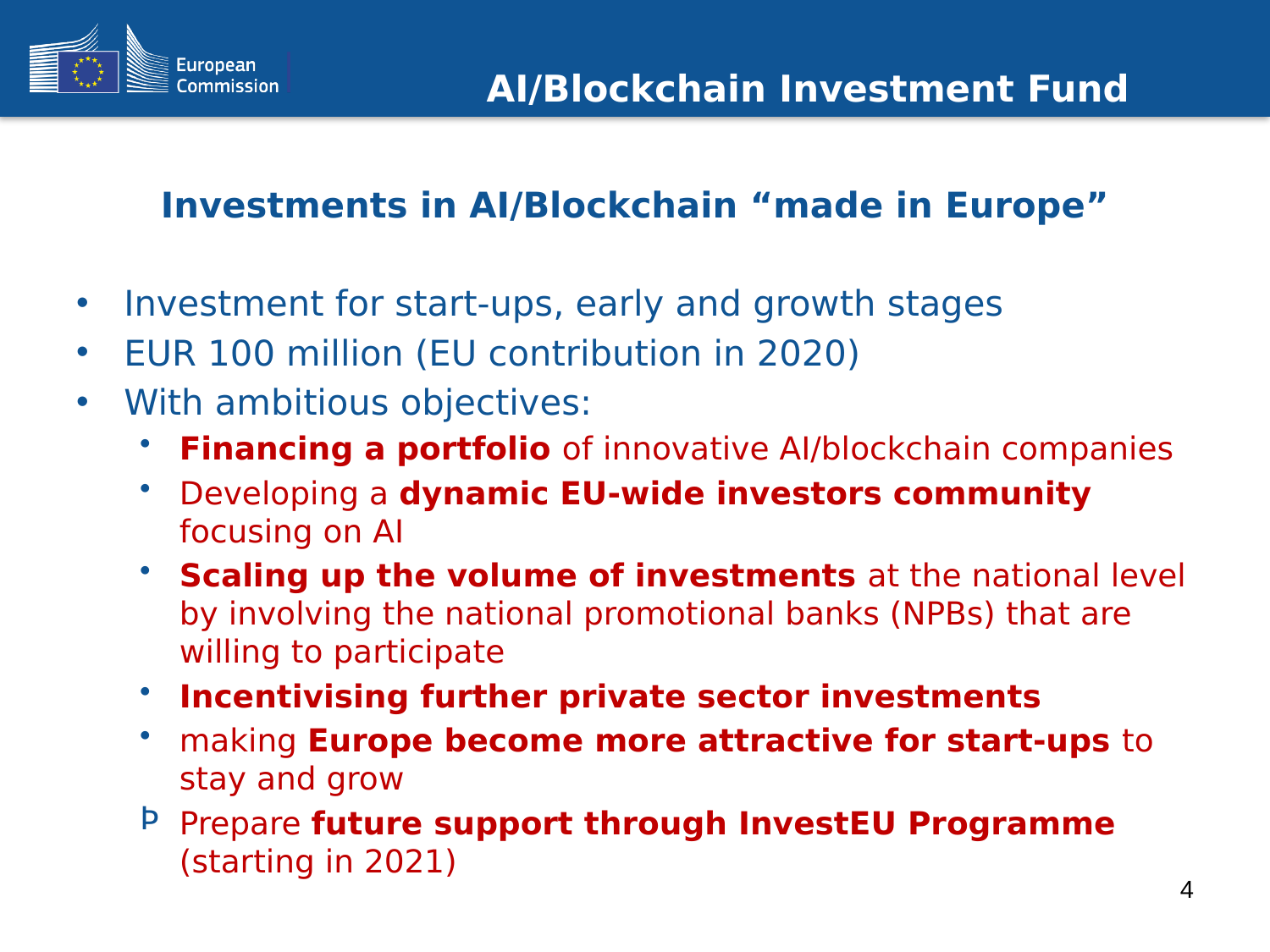

# AI/Blockchain Investment Fund
Investments in AI/Blockchain “made in Europe”

Investment for start-ups, early and growth stages
EUR 100 million (EU contribution in 2020)
With ambitious objectives:
Financing a portfolio of innovative AI/blockchain companies
Developing a dynamic EU-wide investors community focusing on AI
Scaling up the volume of investments at the national level by involving the national promotional banks (NPBs) that are willing to participate
Incentivising further private sector investments
making Europe become more attractive for start-ups to stay and grow
Prepare future support through InvestEU Programme (starting in 2021)

4